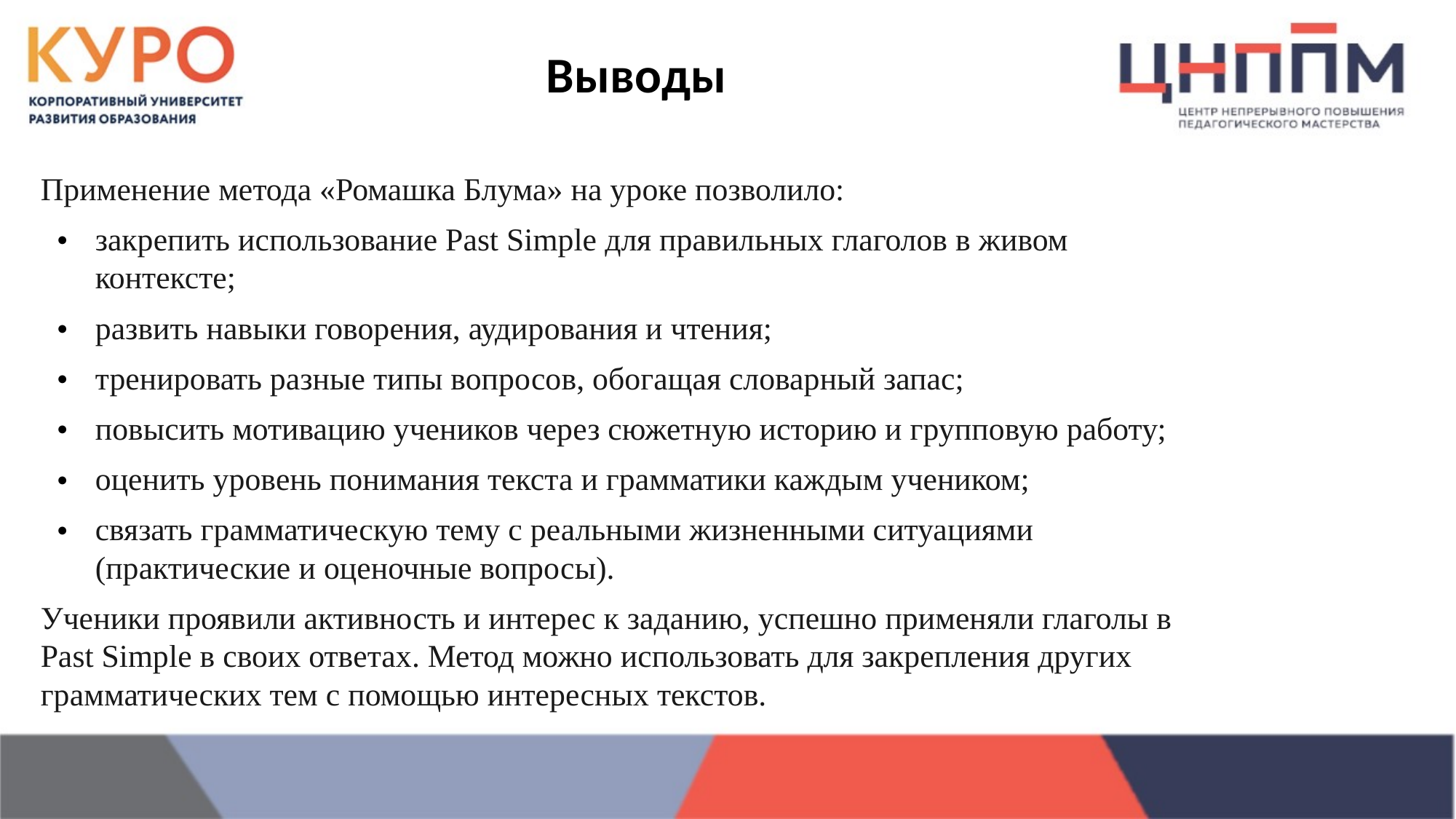

Выводы
Применение метода «Ромашка Блума» на уроке позволило:
закрепить использование Past Simple для правильных глаголов в живом контексте;
развить навыки говорения, аудирования и чтения;
тренировать разные типы вопросов, обогащая словарный запас;
повысить мотивацию учеников через сюжетную историю и групповую работу;
оценить уровень понимания текста и грамматики каждым учеником;
связать грамматическую тему с реальными жизненными ситуациями (практические и оценочные вопросы).
Ученики проявили активность и интерес к заданию, успешно применяли глаголы в Past Simple в своих ответах. Метод можно использовать для закрепления других грамматических тем с помощью интересных текстов.